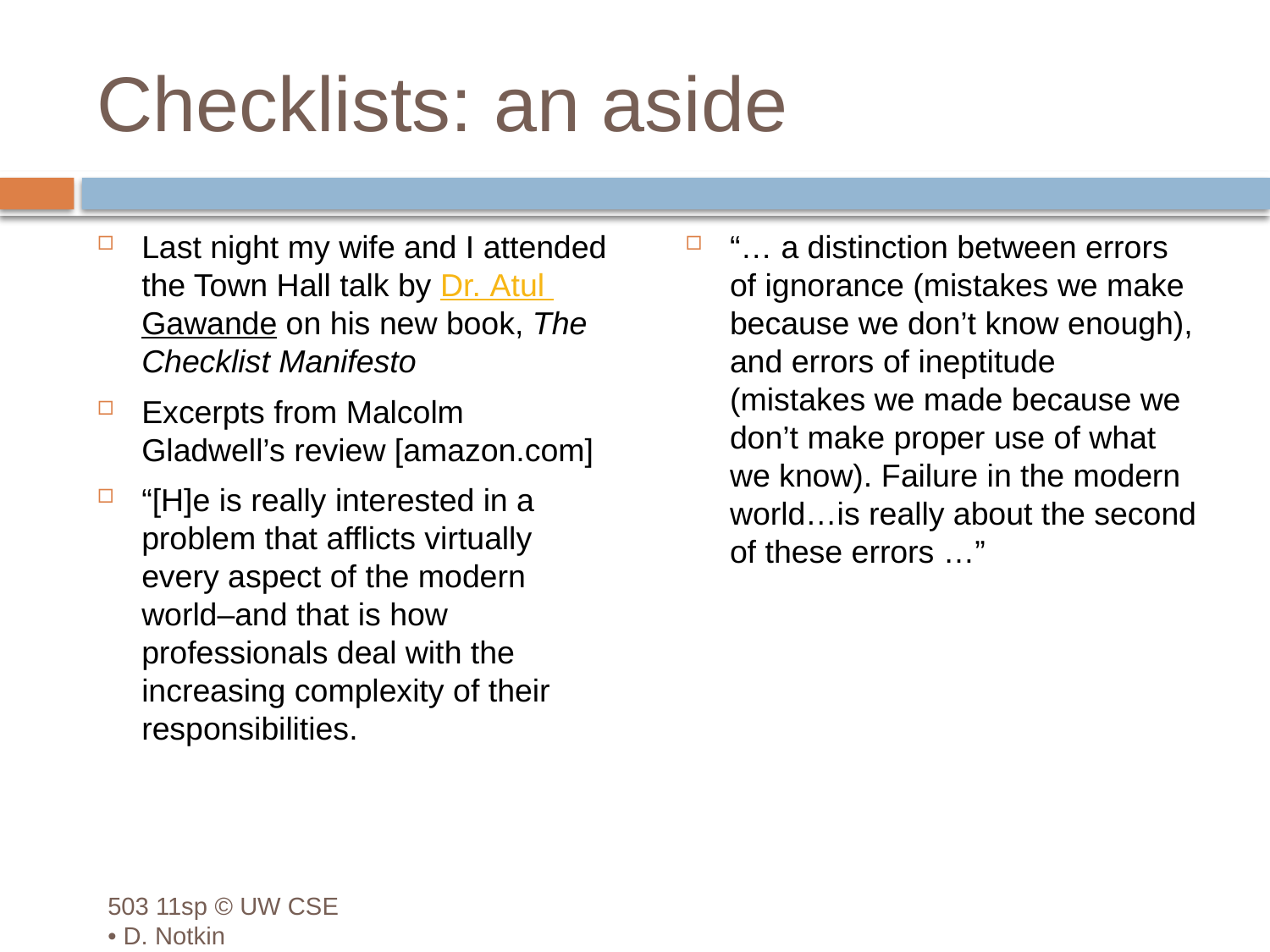

# Checklists: an aside
Last night my wife and I attended the Town Hall talk by Dr. Atul Gawande on his new book, The Checklist Manifesto
Excerpts from Malcolm Gladwell’s review [amazon.com]
“[H]e is really interested in a problem that afflicts virtually every aspect of the modern world–and that is how professionals deal with the increasing complexity of their responsibilities.
“… a distinction between errors of ignorance (mistakes we make because we don’t know enough), and errors of ineptitude (mistakes we made because we don’t make proper use of what we know). Failure in the modern world…is really about the second of these errors …”
503 11sp © UW CSE  • D. Notkin
57